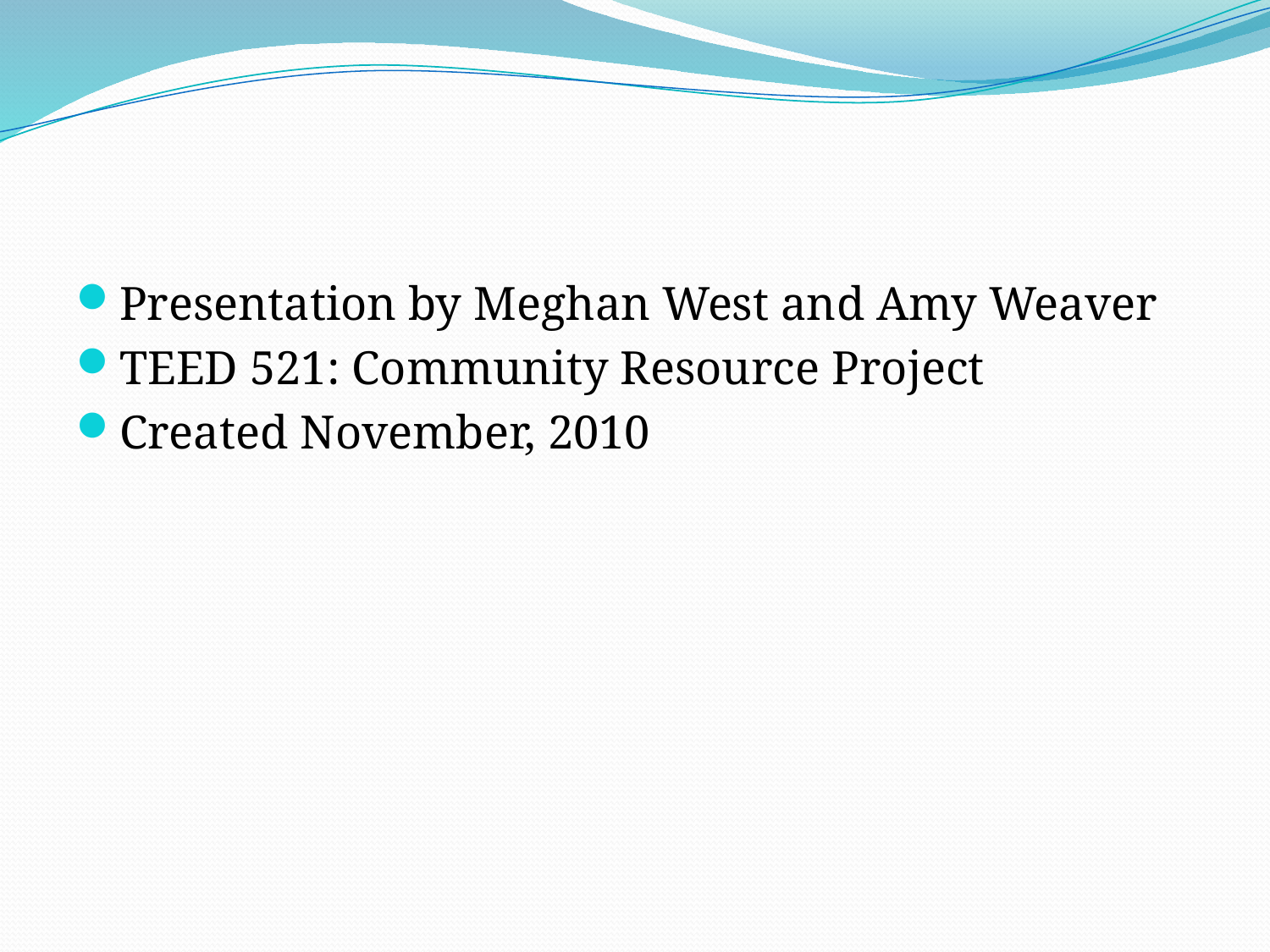

#
Presentation by Meghan West and Amy Weaver
TEED 521: Community Resource Project
Created November, 2010